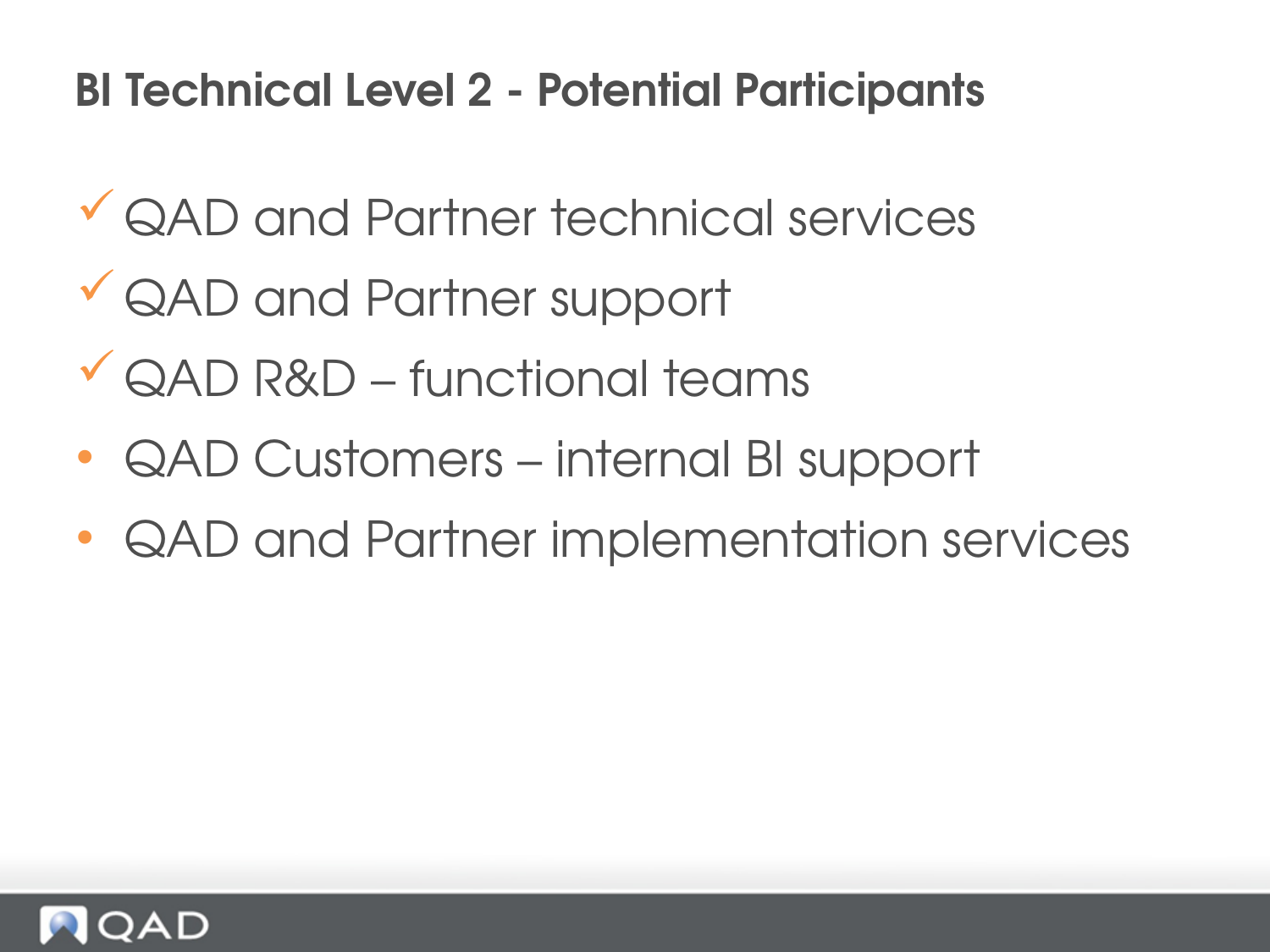

# BI Technical Level 2 - Potential Participants
QAD and Partner technical services
QAD and Partner support
QAD R&D – functional teams
QAD Customers – internal BI support
QAD and Partner implementation services